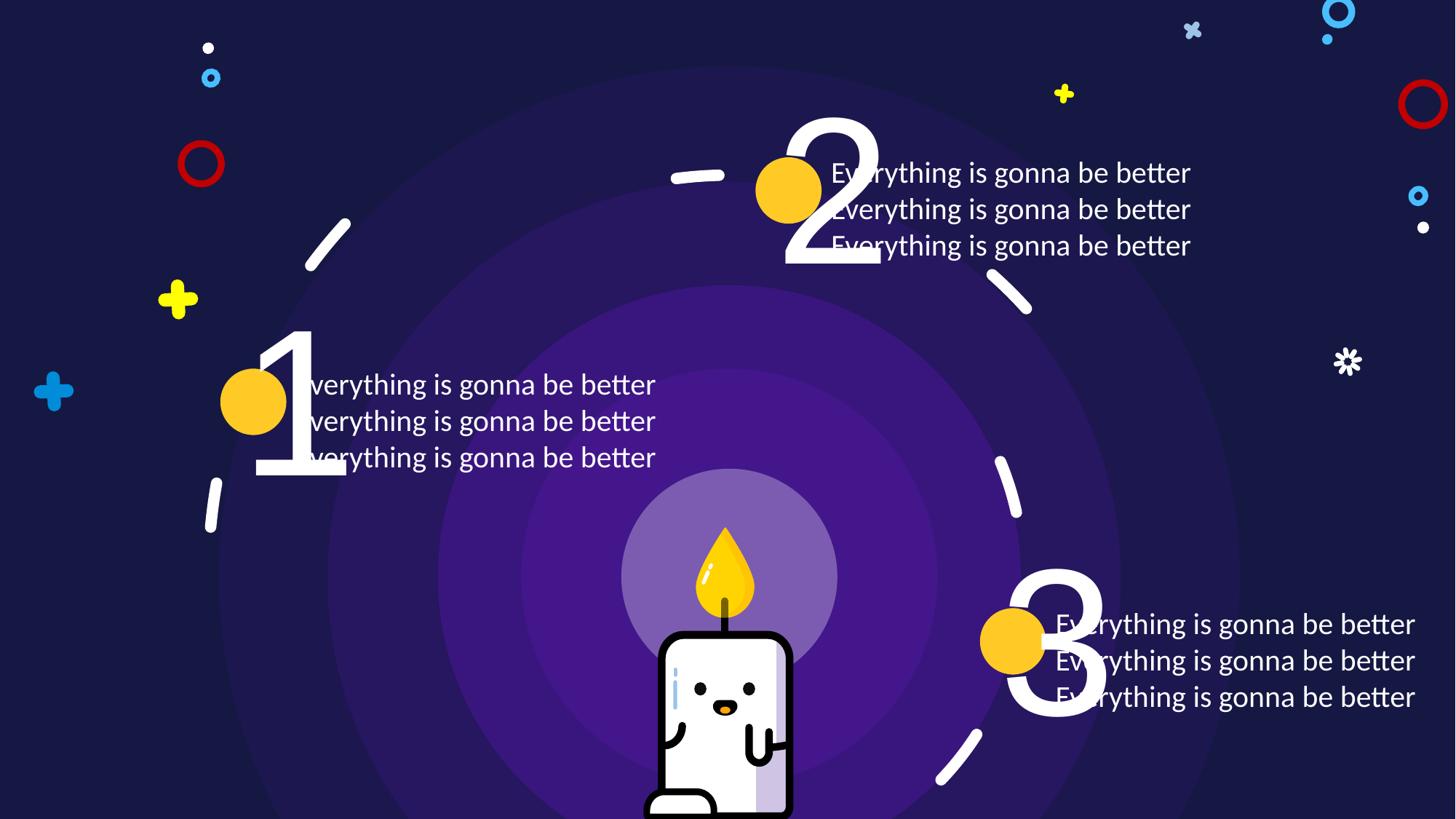

1

Everything is gonna be better
Everything is gonna be better
Everything is gonna be better

2
Everything is gonna be better
Everything is gonna be better
Everything is gonna be better

1
Everything is gonna be better
Everything is gonna be better
Everything is gonna be better

3
Everything is gonna be better
Everything is gonna be better
Everything is gonna be better